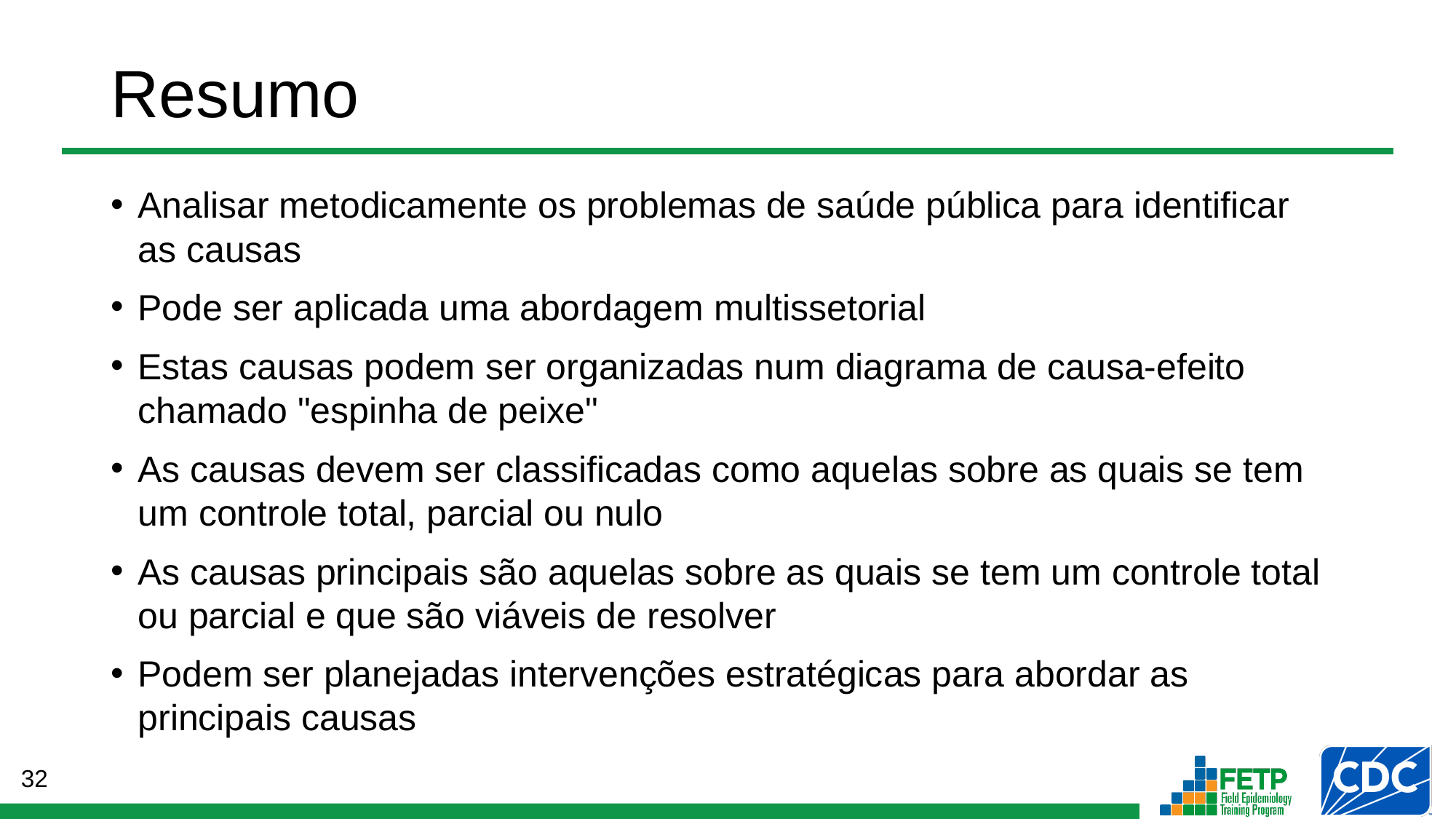

# Resumo
Analisar metodicamente os problemas de saúde pública para identificar
as causas
Pode ser aplicada uma abordagem multissetorial
Estas causas podem ser organizadas num diagrama de causa-efeito chamado "espinha de peixe"
As causas devem ser classificadas como aquelas sobre as quais se tem um controle total, parcial ou nulo
As causas principais são aquelas sobre as quais se tem um controle total ou parcial e que são viáveis de resolver
Podem ser planejadas intervenções estratégicas para abordar as principais causas